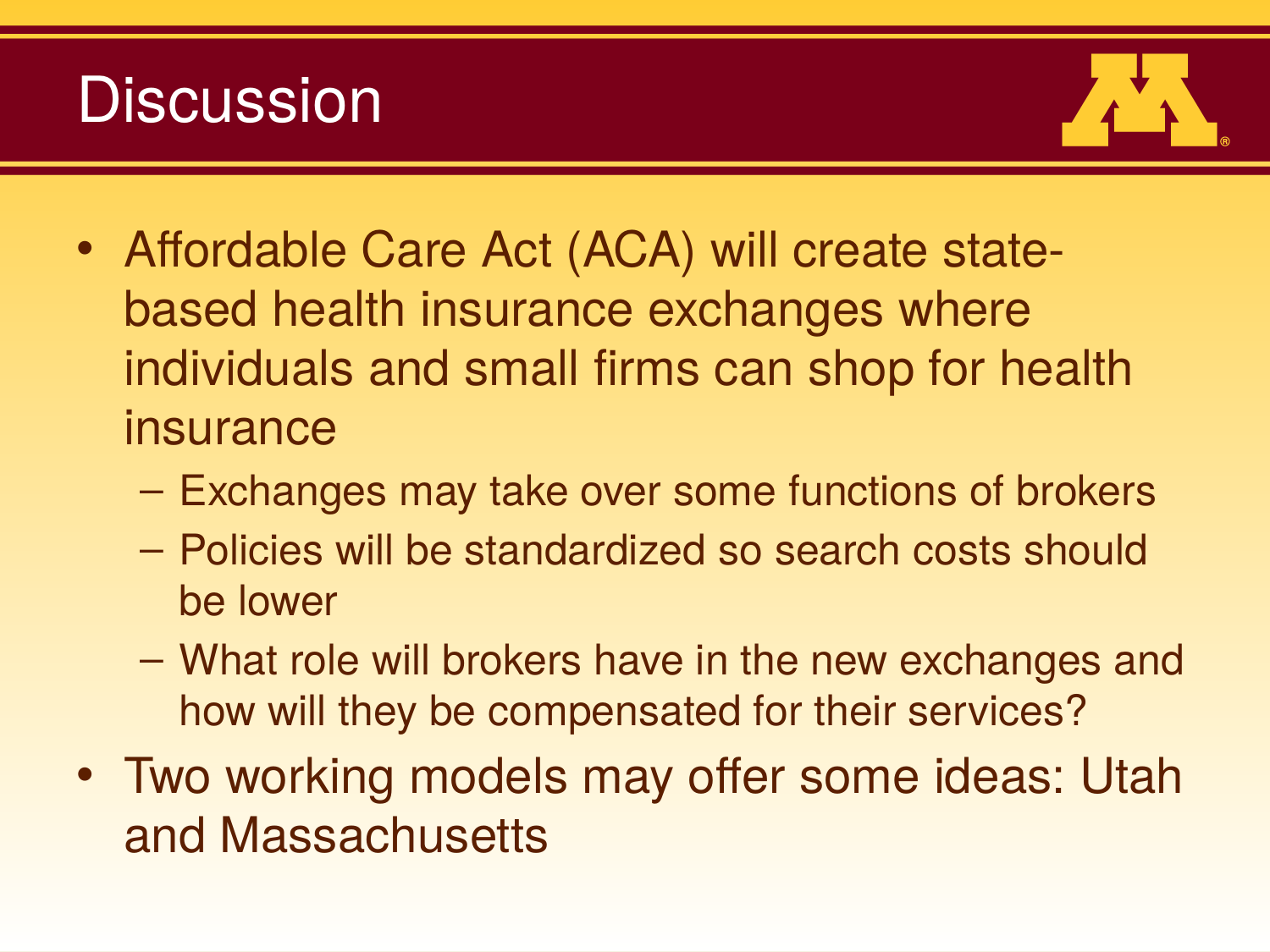

# Discussion
Affordable Care Act (ACA) will create state-based health insurance exchanges where individuals and small firms can shop for health insurance
Exchanges may take over some functions of brokers
Policies will be standardized so search costs should be lower
What role will brokers have in the new exchanges and how will they be compensated for their services?
Two working models may offer some ideas: Utah and Massachusetts